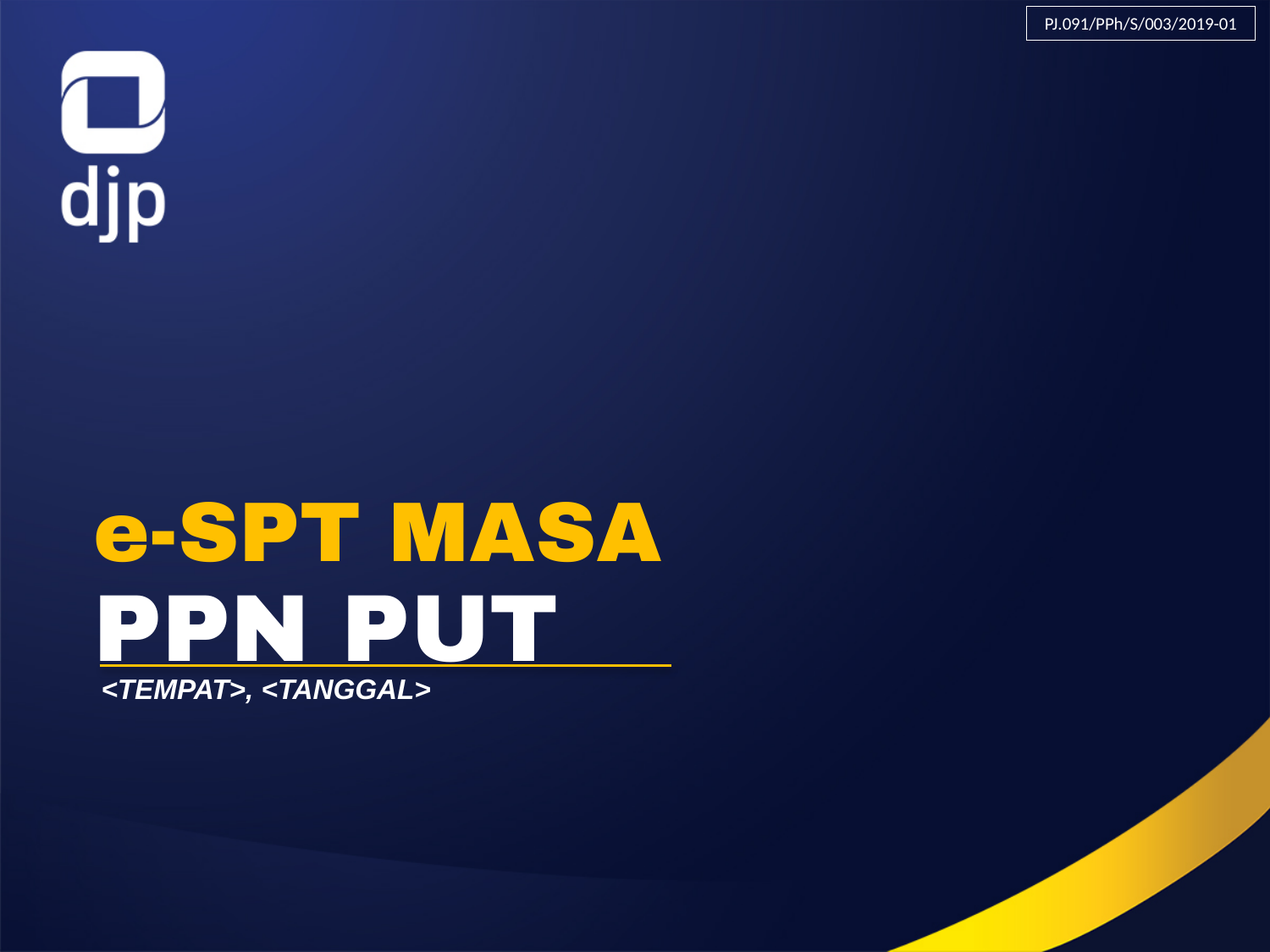

PJ.091/PPh/S/003/2019-01
# e-SPT MASA PPN PUT
<TEMPAT>, <TANGGAL>